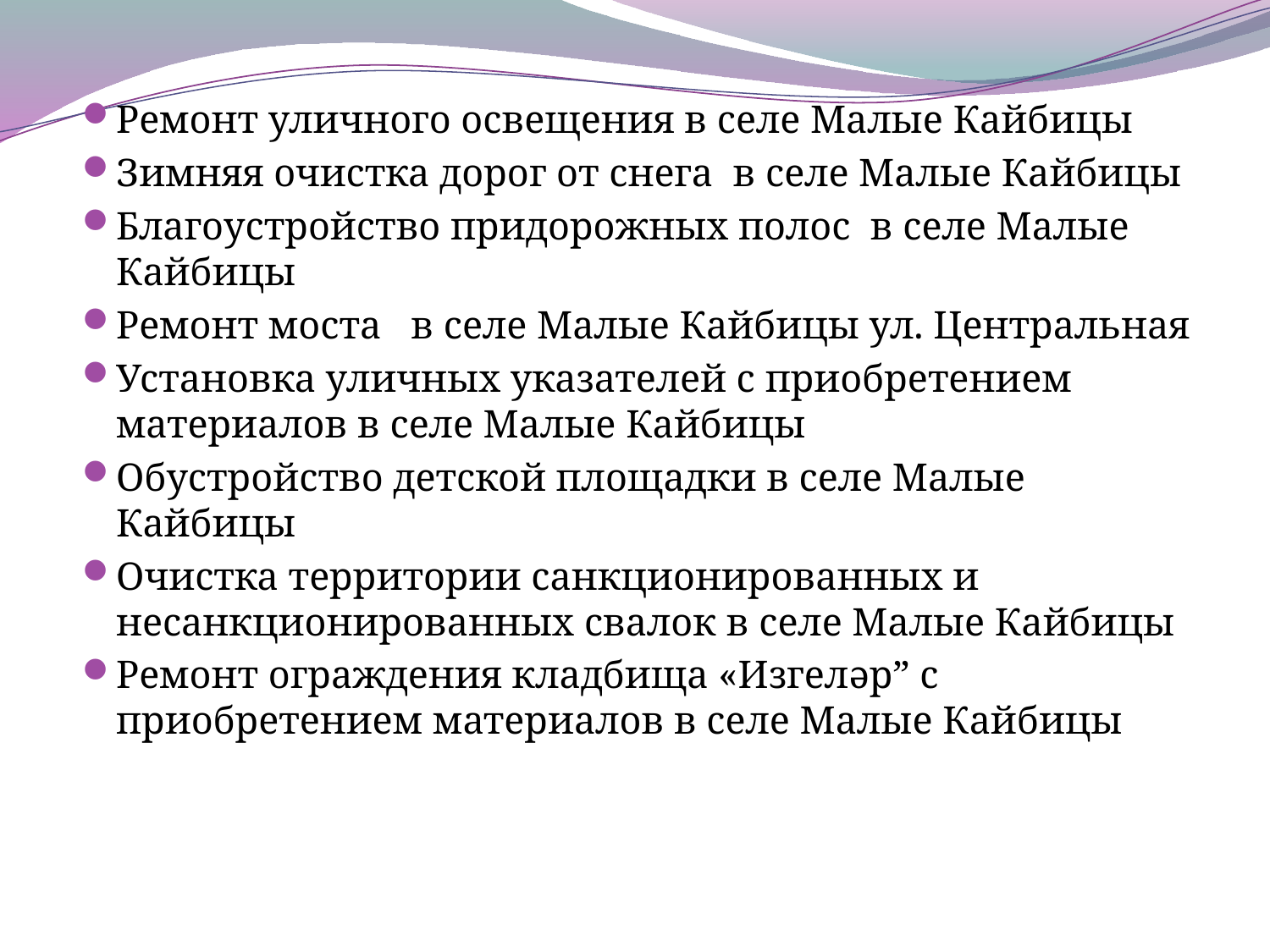

Ремонт уличного освещения в селе Малые Кайбицы
Зимняя очистка дорог от снега  в селе Малые Кайбицы
Благоустройство придорожных полос  в селе Малые Кайбицы
Ремонт моста   в селе Малые Кайбицы ул. Центральная
Установка уличных указателей с приобретением материалов в селе Малые Кайбицы
Обустройство детской площадки в селе Малые Кайбицы
Очистка территории санкционированных и несанкционированных свалок в селе Малые Кайбицы
Ремонт ограждения кладбища «Изгеләр” с приобретением материалов в селе Малые Кайбицы

#